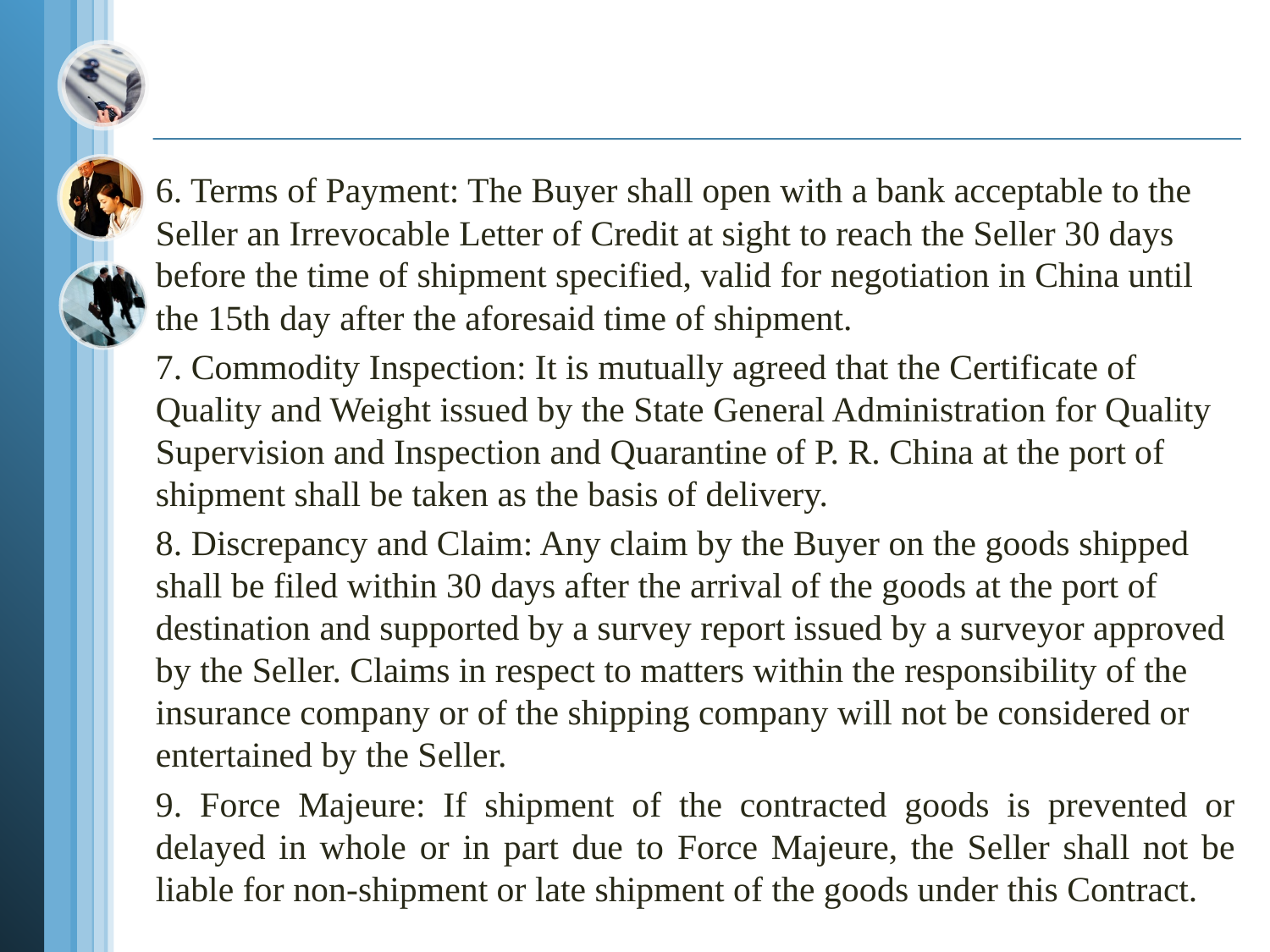

#
6. Terms of Payment: The Buyer shall open with a bank acceptable to the Seller an Irrevocable Letter of Credit at sight to reach the Seller 30 days before the time of shipment specified, valid for negotiation in China until the 15th day after the aforesaid time of shipment.
7. Commodity Inspection: It is mutually agreed that the Certificate of Quality and Weight issued by the State General Administration for Quality Supervision and Inspection and Quarantine of P. R. China at the port of shipment shall be taken as the basis of delivery.
8. Discrepancy and Claim: Any claim by the Buyer on the goods shipped shall be filed within 30 days after the arrival of the goods at the port of destination and supported by a survey report issued by a surveyor approved by the Seller. Claims in respect to matters within the responsibility of the insurance company or of the shipping company will not be considered or entertained by the Seller.
9. Force Majeure: If shipment of the contracted goods is prevented or delayed in whole or in part due to Force Majeure, the Seller shall not be liable for non-shipment or late shipment of the goods under this Contract.